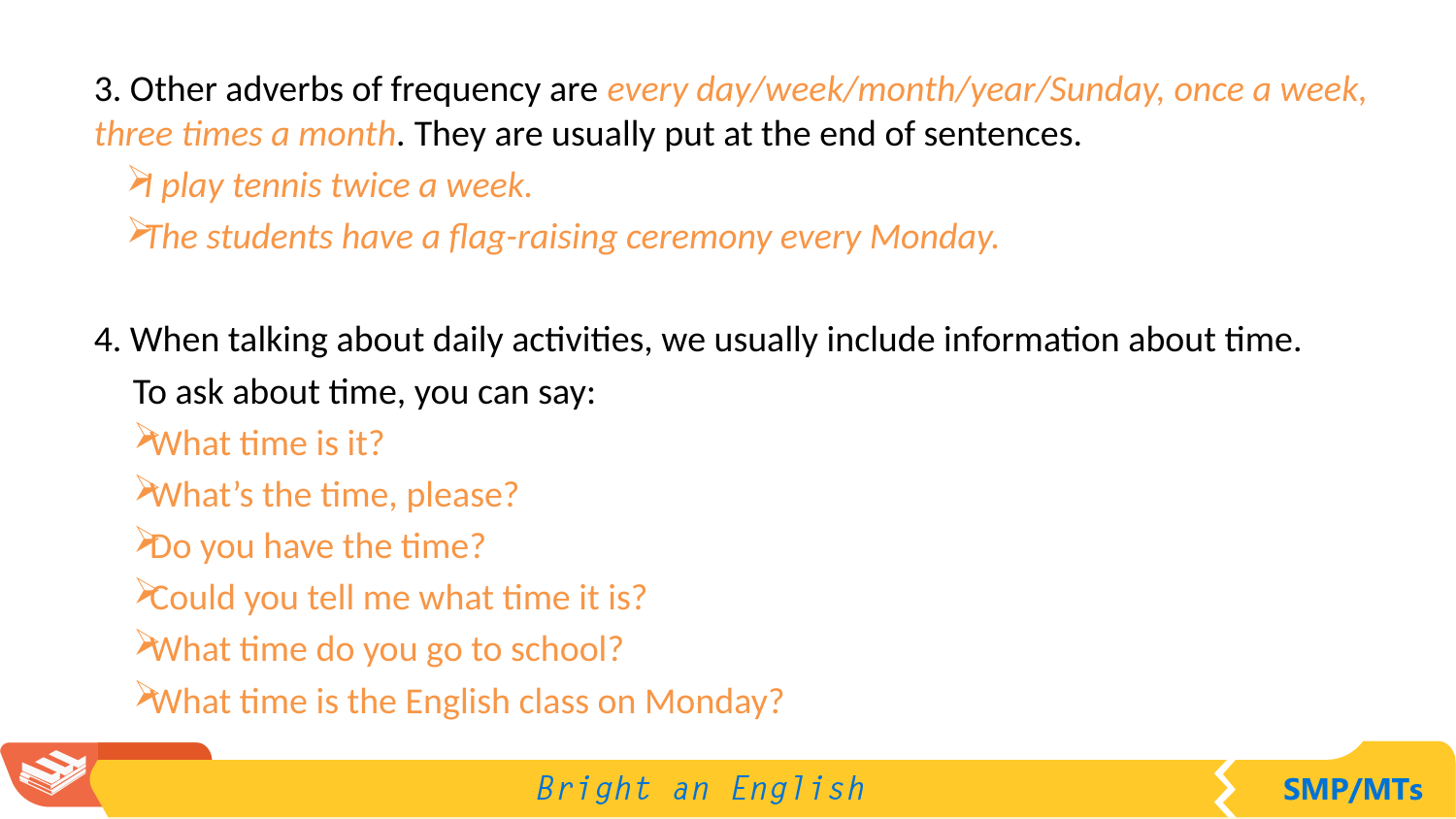

3. Other adverbs of frequency are every day/week/month/year/Sunday, once a week, three times a month. They are usually put at the end of sentences.
I play tennis twice a week.
The students have a flag-raising ceremony every Monday.

4. When talking about daily activities, we usually include information about time.
To ask about time, you can say:
What time is it?
What’s the time, please?
Do you have the time?
Could you tell me what time it is?
What time do you go to school?
What time is the English class on Monday?